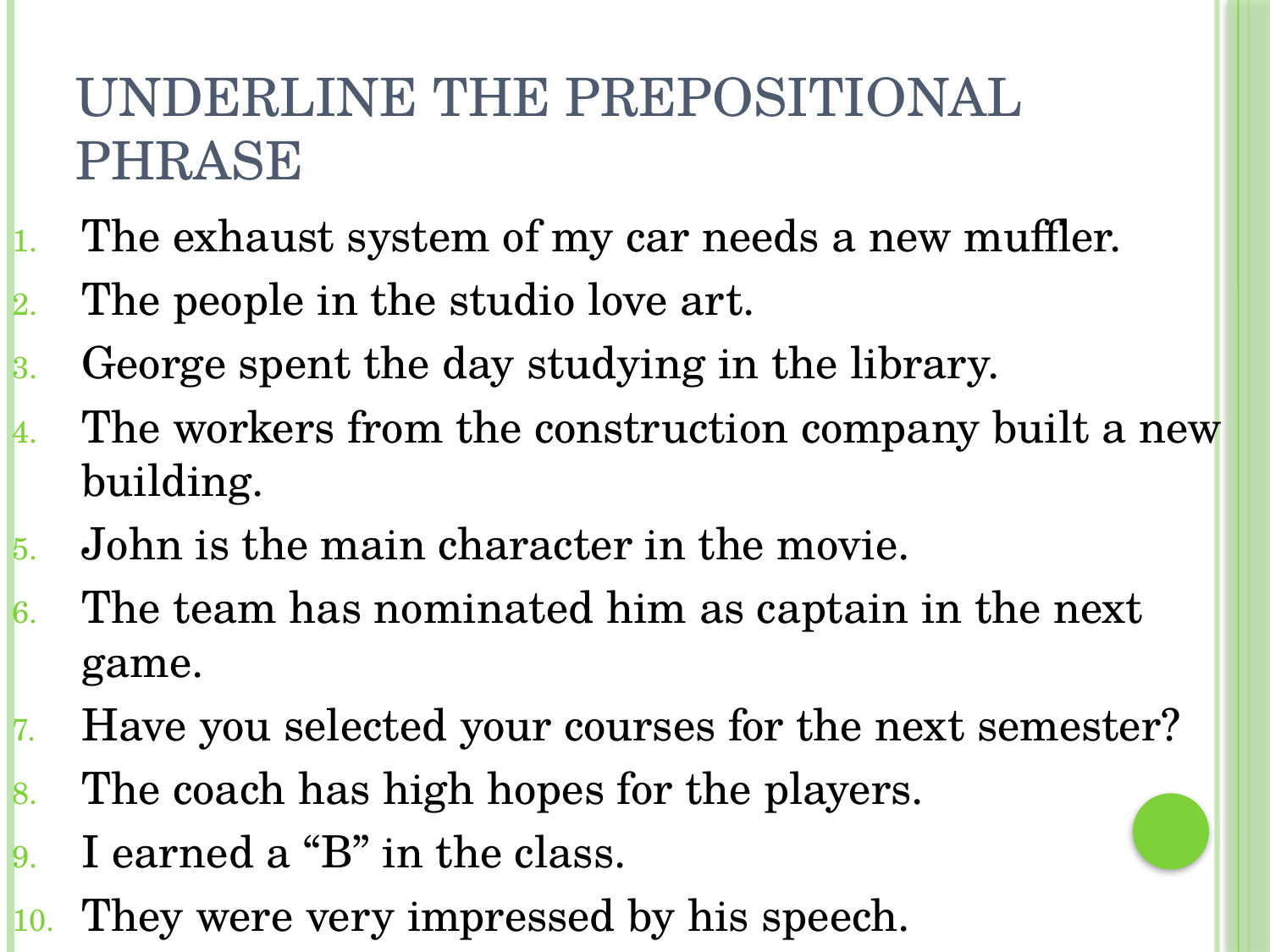

# Underline the Prepositional Phrase
The exhaust system of my car needs a new muffler.
The people in the studio love art.
George spent the day studying in the library.
The workers from the construction company built a new building.
John is the main character in the movie.
The team has nominated him as captain in the next game.
Have you selected your courses for the next semester?
The coach has high hopes for the players.
I earned a “B” in the class.
They were very impressed by his speech.